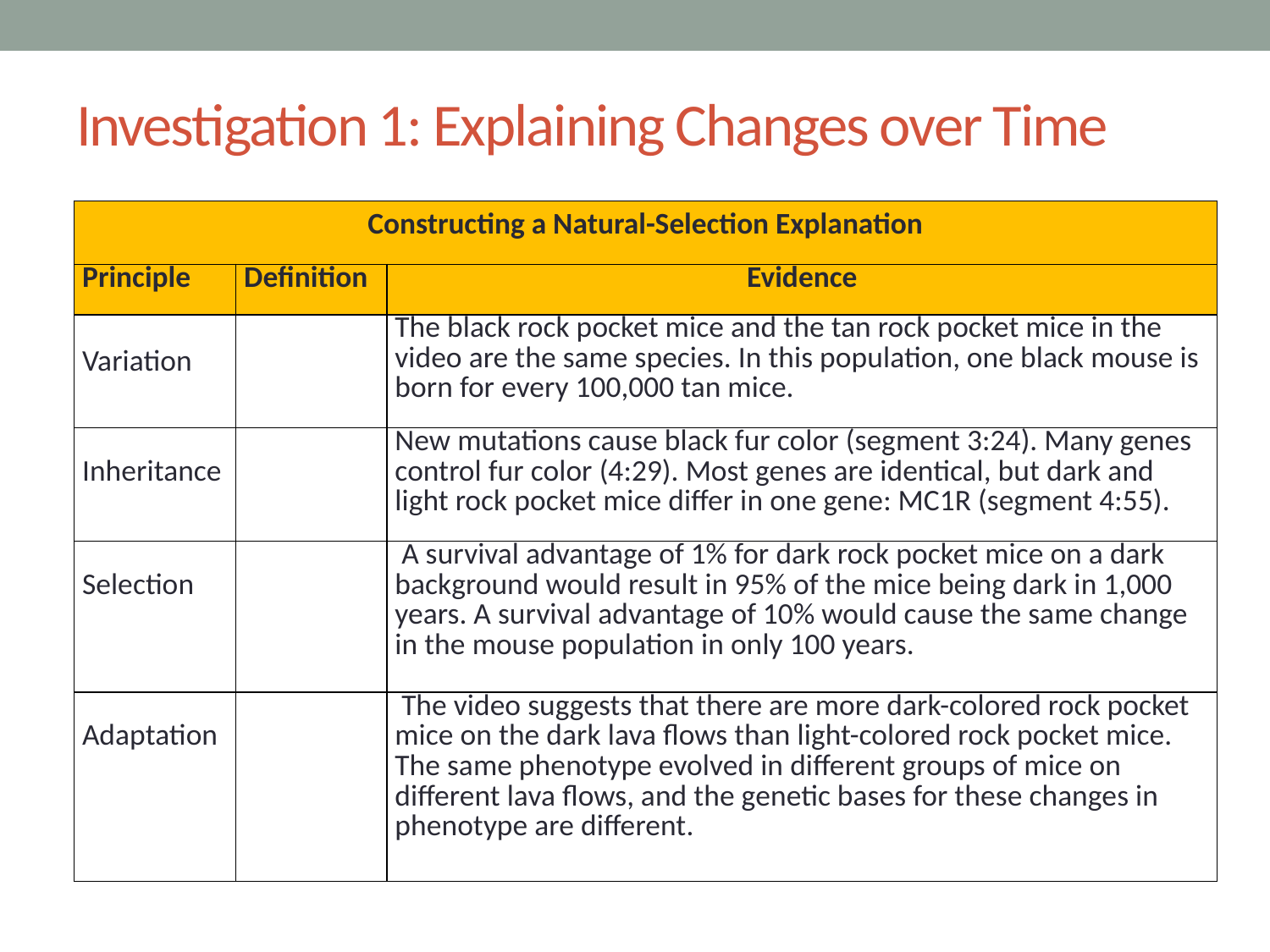

# Investigation 1: Explaining Changes over Time
| Constructing a Natural-Selection Explanation |  |  |
| --- | --- | --- |
| Principle | Definition | Evidence |
| Variation |  | The black rock pocket mice and the tan rock pocket mice in the video are the same species. In this population, one black mouse is born for every 100,000 tan mice. |
| Inheritance |  | New mutations cause black fur color (segment 3:24). Many genes control fur color (4:29). Most genes are identical, but dark and light rock pocket mice differ in one gene: MC1R (segment 4:55). |
| Selection |  | A survival advantage of 1% for dark rock pocket mice on a dark background would result in 95% of the mice being dark in 1,000 years. A survival advantage of 10% would cause the same change in the mouse population in only 100 years. |
| Adaptation |  | The video suggests that there are more dark-colored rock pocket mice on the dark lava flows than light-colored rock pocket mice. The same phenotype evolved in different groups of mice on different lava flows, and the genetic bases for these changes in phenotype are different. |